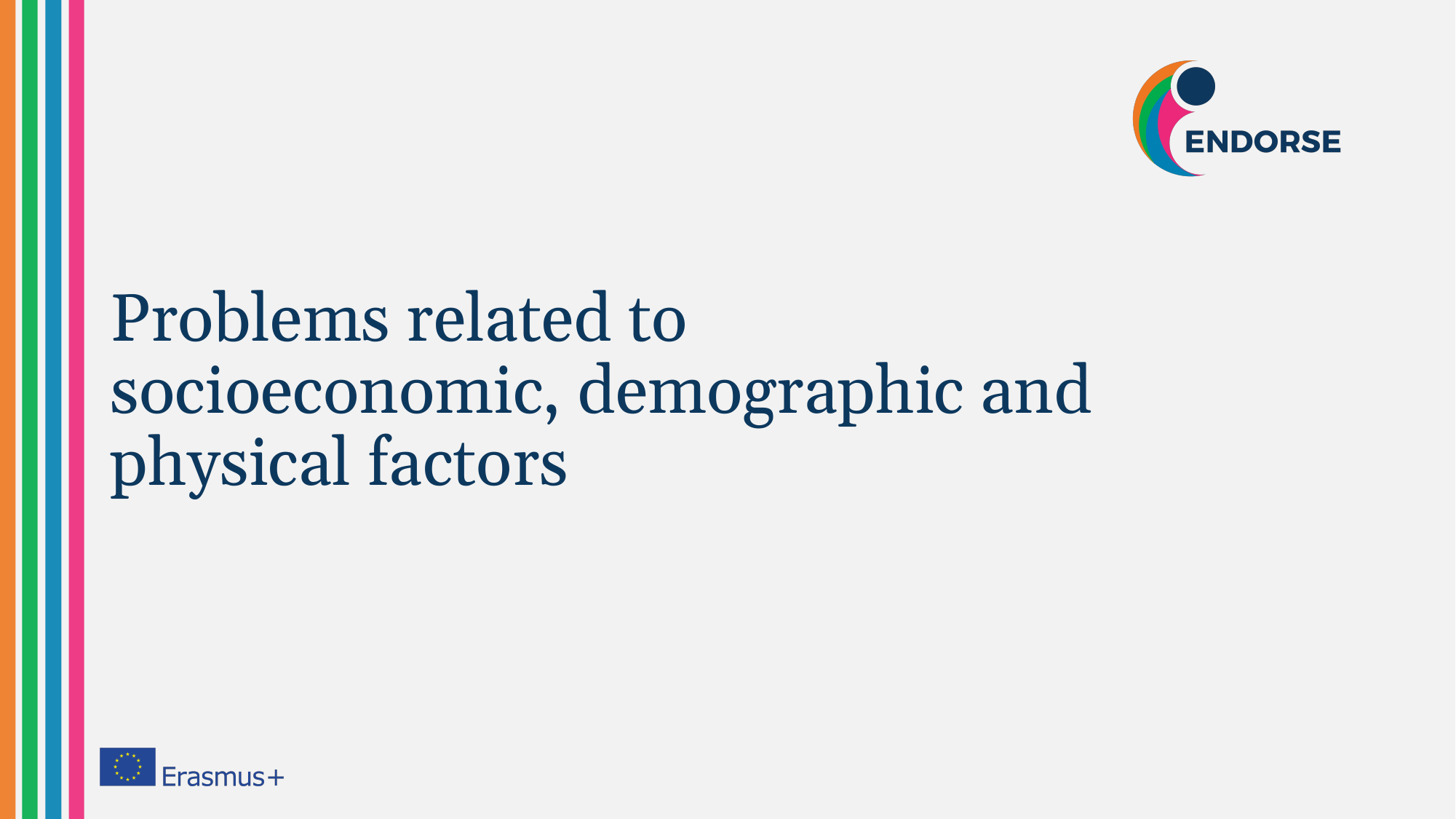

# Problems related to socioeconomic, demographic and physical factors